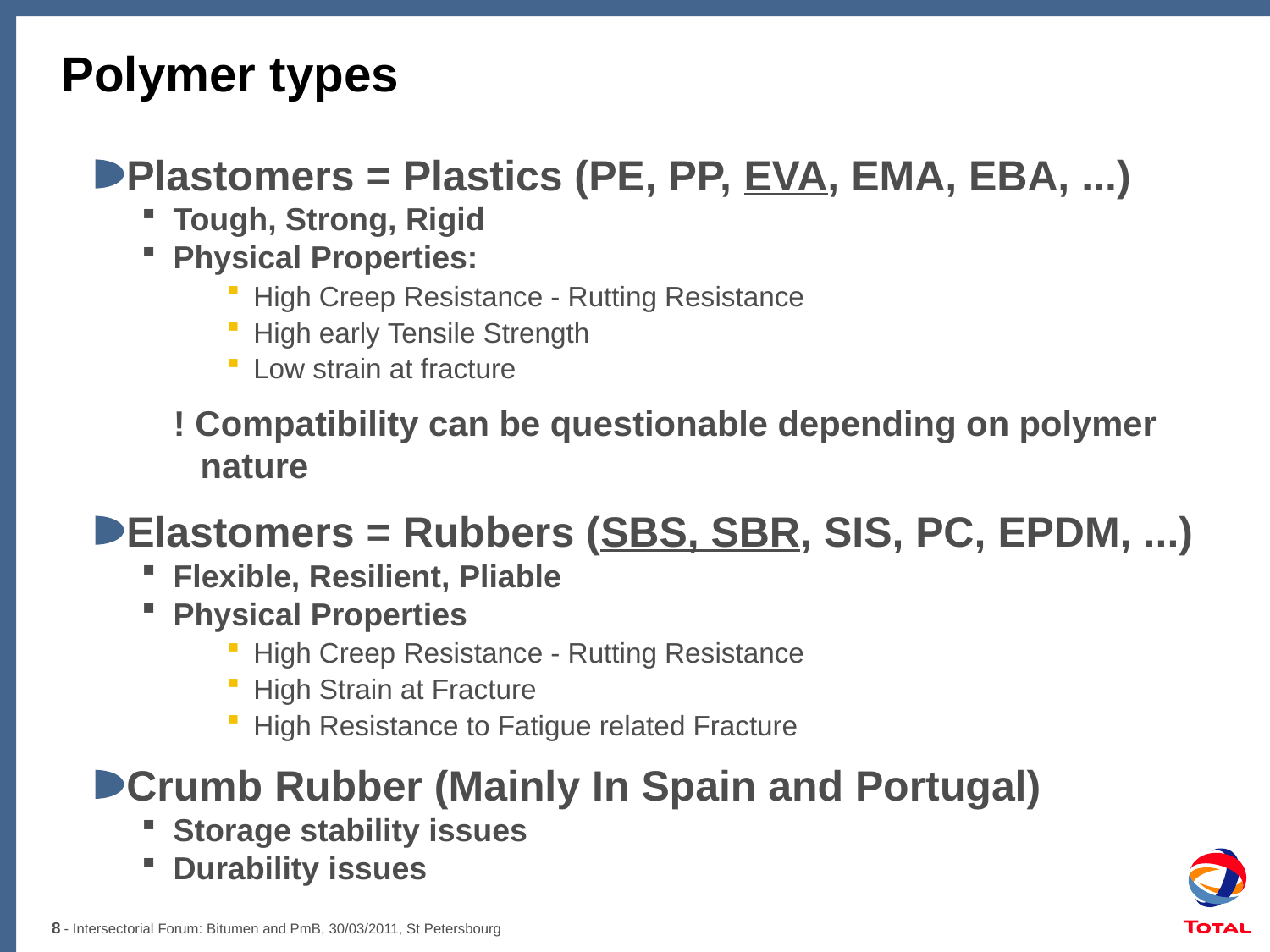

# Polymer types
Plastomers = Plastics (PE, PP, EVA, EMA, EBA, ...)
Tough, Strong, Rigid
Physical Properties:
High Creep Resistance - Rutting Resistance
High early Tensile Strength
Low strain at fracture
! Compatibility can be questionable depending on polymer nature
Elastomers = Rubbers (SBS, SBR, SIS, PC, EPDM, ...)
Flexible, Resilient, Pliable
Physical Properties
High Creep Resistance - Rutting Resistance
High Strain at Fracture
High Resistance to Fatigue related Fracture
Crumb Rubber (Mainly In Spain and Portugal)
Storage stability issues
Durability issues

8
- Intersectorial Forum: Bitumen and PmB, 30/03/2011, St Petersbourg